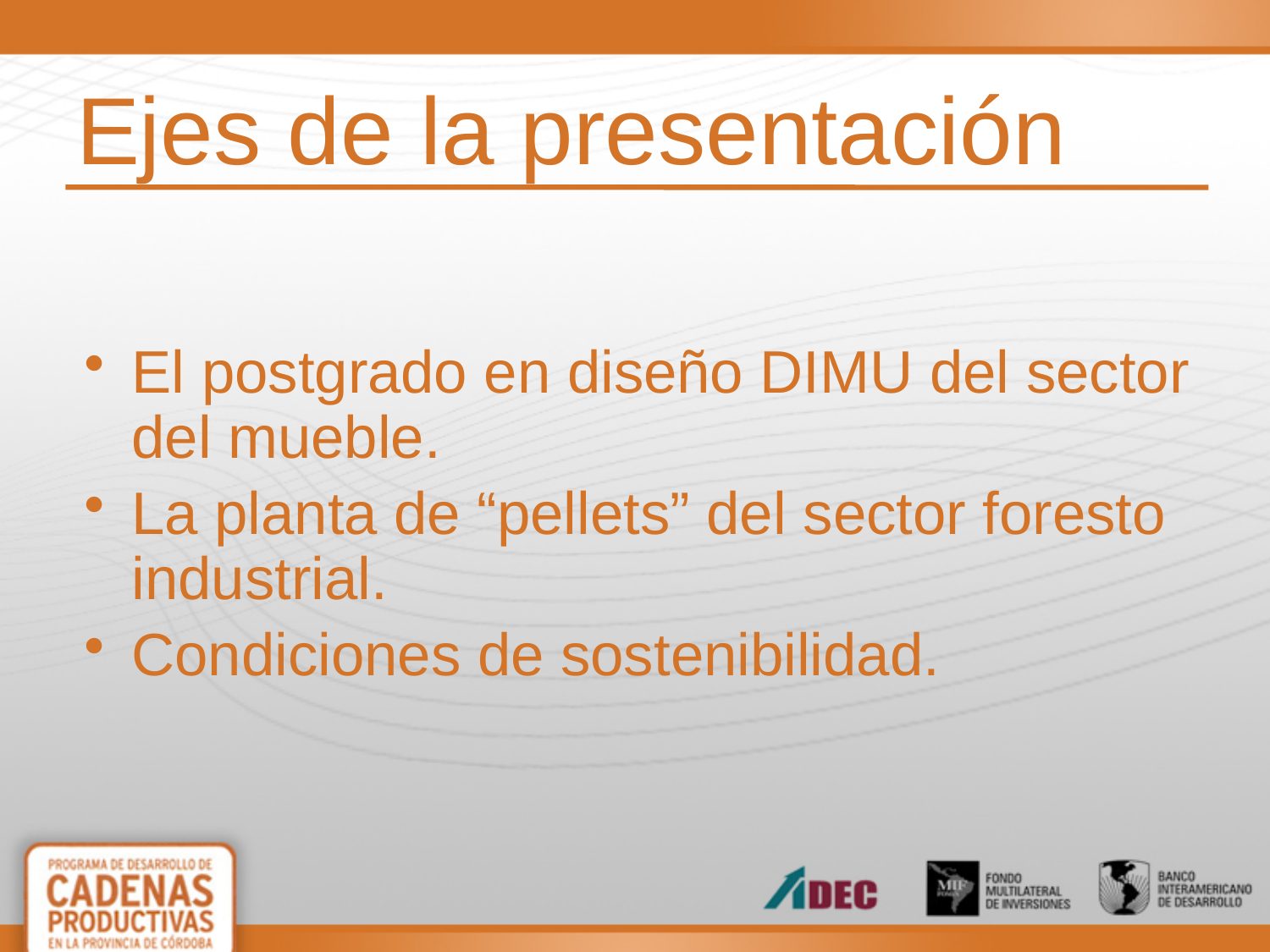

# Ejes de la presentación

El postgrado en diseño DIMU del sector del mueble.
La planta de “pellets” del sector foresto industrial.
Condiciones de sostenibilidad.